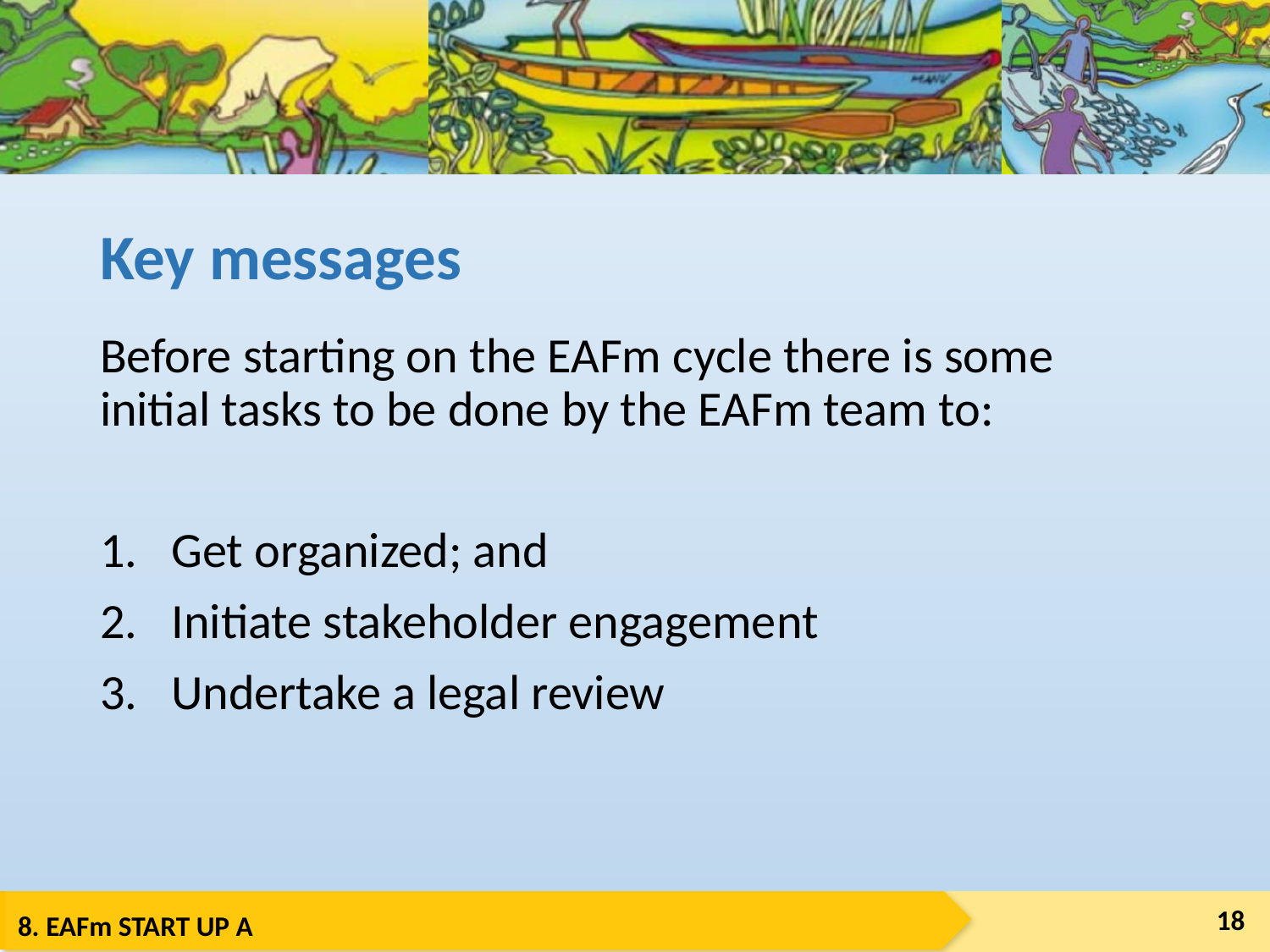

# Key messages
Before starting on the EAFm cycle there is some initial tasks to be done by the EAFm team to:

Get organized; and
Initiate stakeholder engagement
Undertake a legal review
18